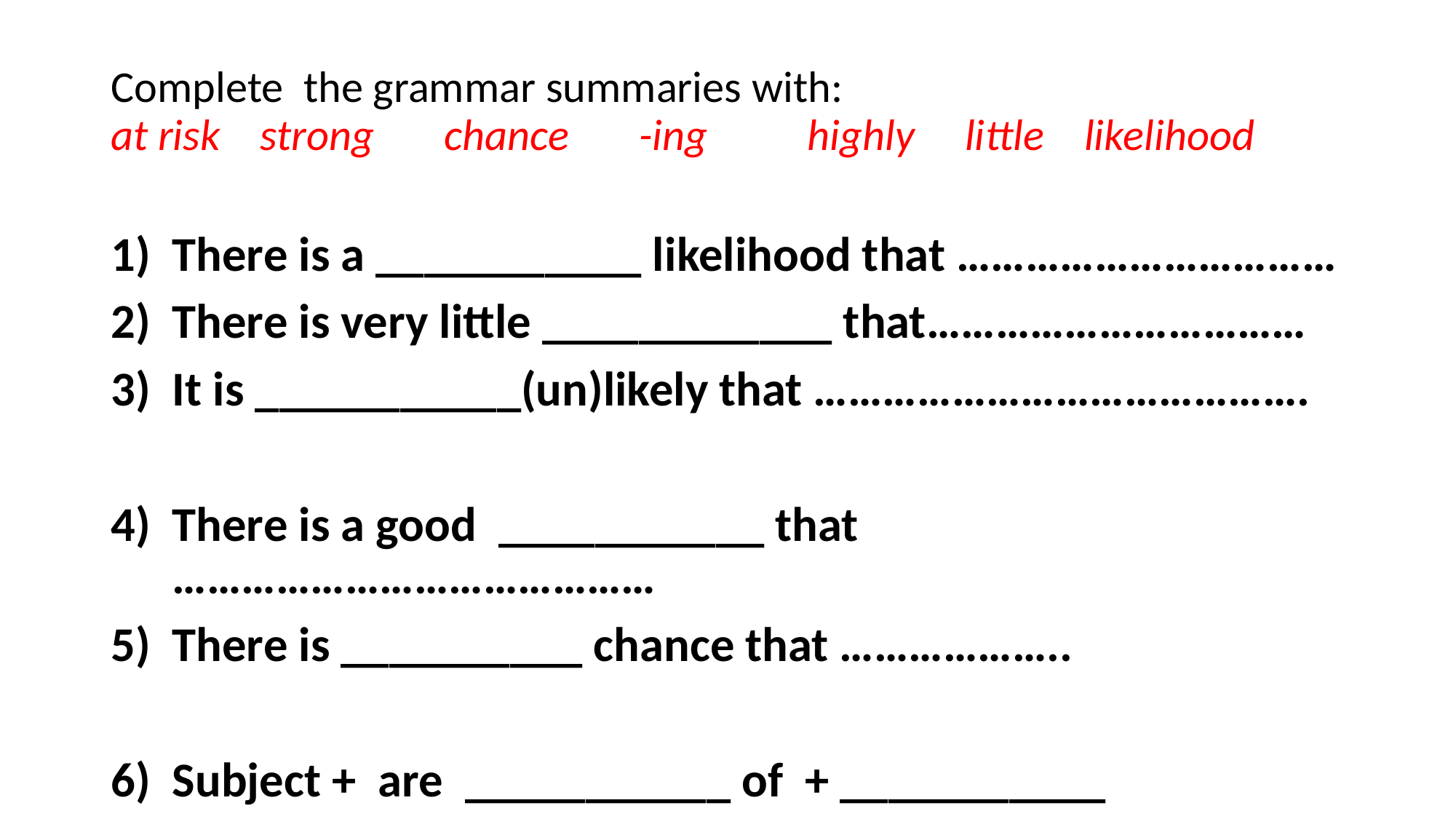

# Complete  the grammar summaries with: at risk    strong       chance       -ing          highly     little    likelihood
There is a ___________ likelihood that ……………………………
There is very little ____________ that……………………………
It is ___________(un)likely that …………………………………….

There is a good  ___________ that ……………………………………
There is __________ chance that ………………..

Subject +  are  ___________ of  + ___________